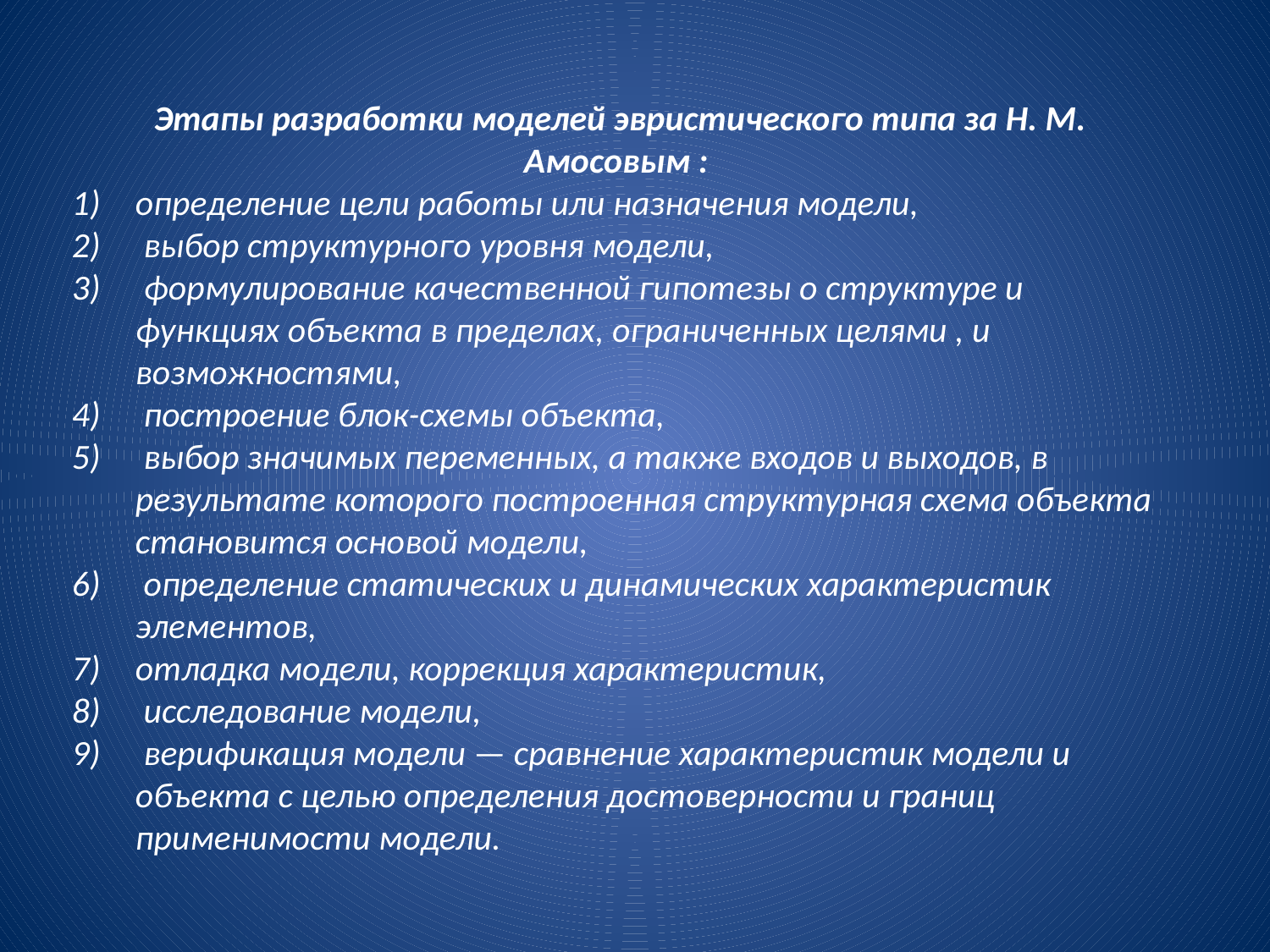

Этапы разработки моделей эвристического типа за Н. М. Амосовым :
определение цели работы или назначения модели,
 выбор структурного уровня модели,
 формулирование качественной гипотезы о структуре и функциях объекта в пределах, ограниченных целями , и возможностями,
 построение блок-схемы объекта,
 выбор значимых переменных, а также входов и выходов, в результате которого построенная структурная схема объекта становится основой модели,
 определение статических и динамических характеристик элементов,
отладка модели, коррекция характеристик,
 исследование модели,
 верификация модели — сравнение характеристик модели и объекта с целью определения достоверности и границ применимости модели.